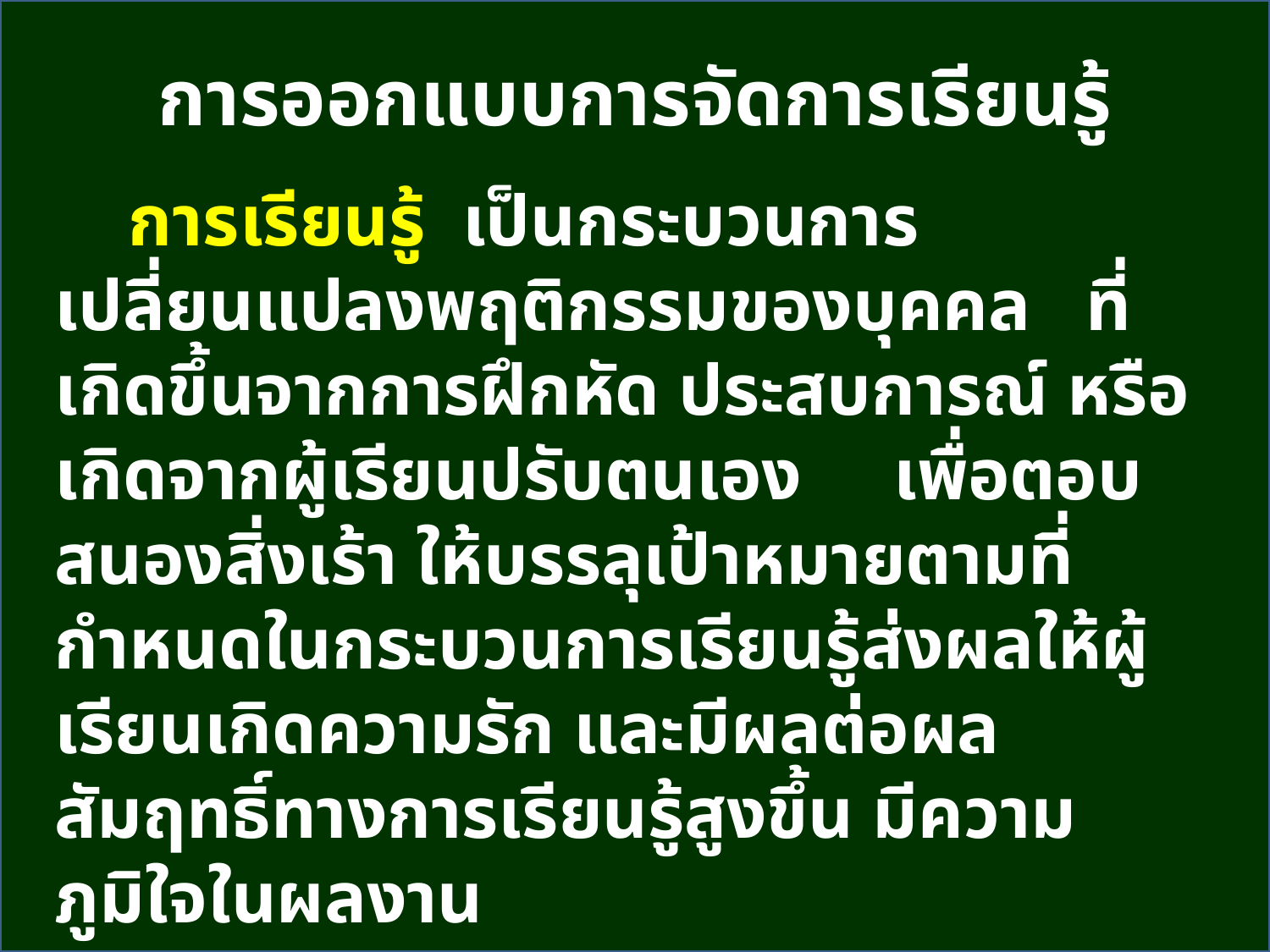

การออกแบบการจัดการเรียนรู้
    การเรียนรู้  เป็นกระบวนการเปลี่ยนแปลงพฤติกรรมของบุคคล   ที่เกิดขึ้นจากการฝึกหัด ประสบการณ์ หรือเกิดจากผู้เรียนปรับตนเอง     เพื่อตอบสนองสิ่งเร้า ให้บรรลุเป้าหมายตามที่กำหนดในกระบวนการเรียนรู้ส่งผลให้ผู้เรียนเกิดความรัก และมีผลต่อผลสัมฤทธิ์ทางการเรียนรู้สูงขึ้น มีความภูมิใจในผลงาน